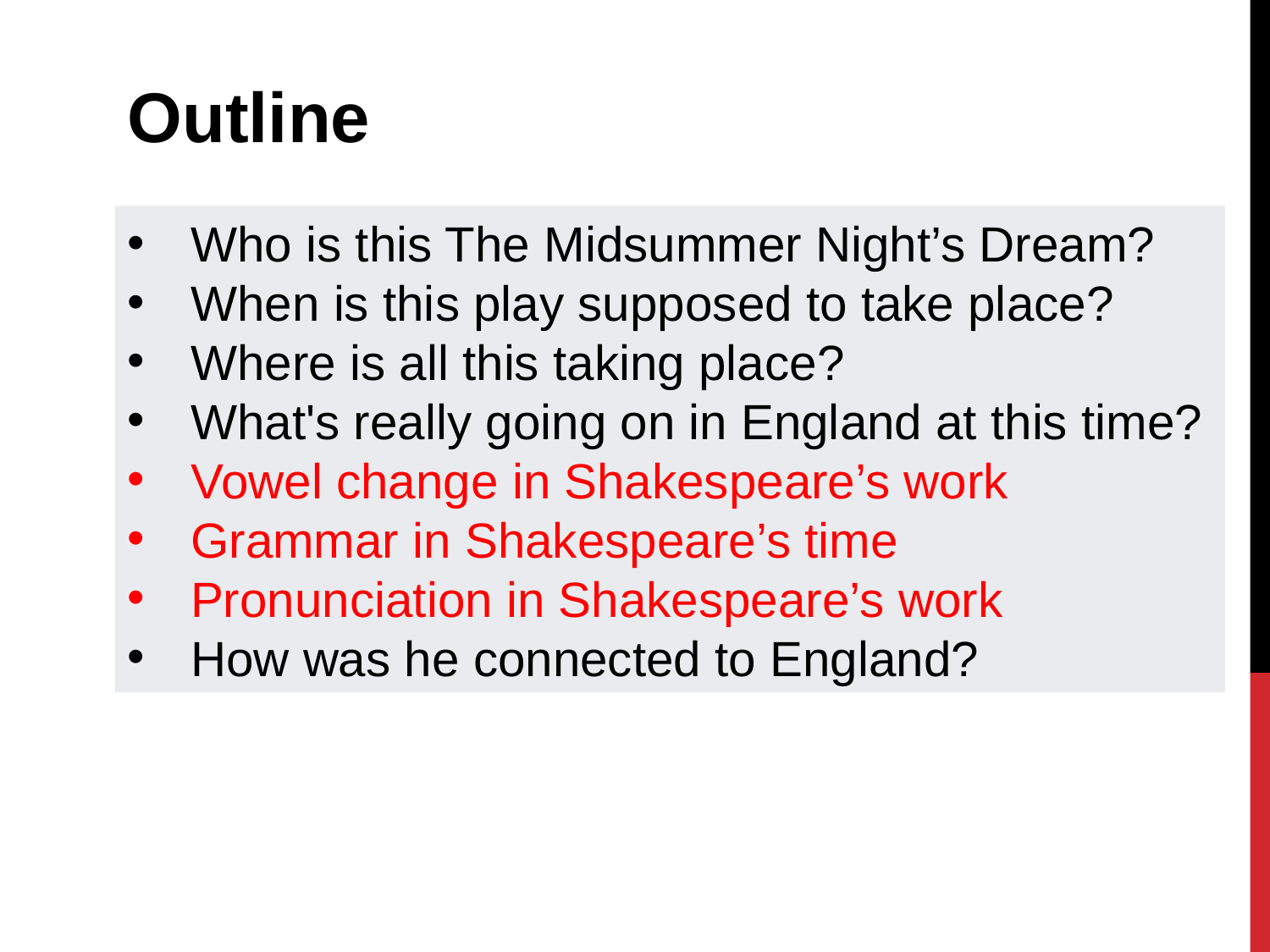

Outline
Who is this The Midsummer Night’s Dream?
When is this play supposed to take place?
Where is all this taking place?
What's really going on in England at this time?
Vowel change in Shakespeare’s work
Grammar in Shakespeare’s time
Pronunciation in Shakespeare’s work
How was he connected to England?